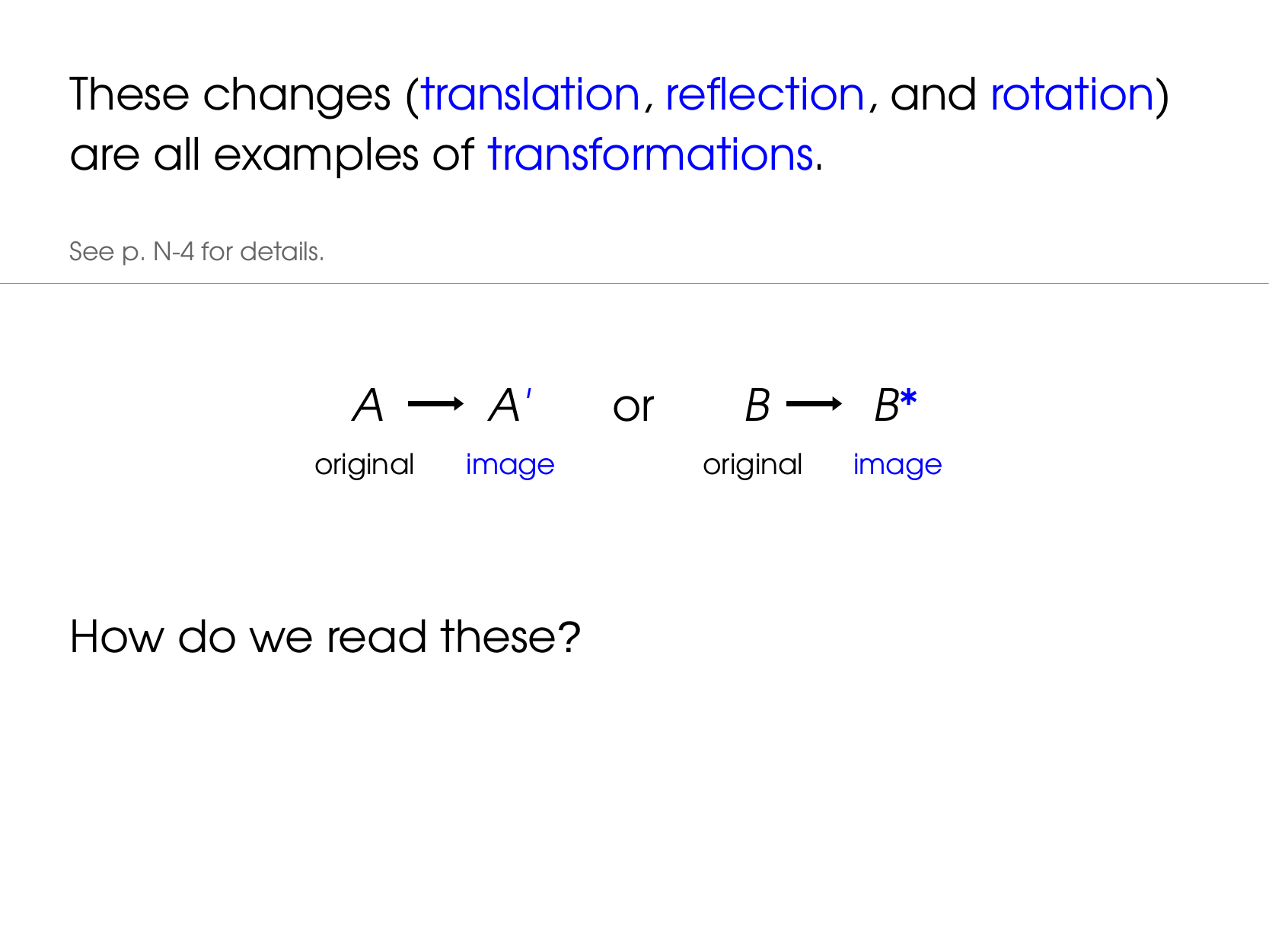

These changes (translation, reflection, and rotation) are all examples of transformations.
See p. N-4 for details.
A
A'
or
B
B*
original
image
original
image
How do we read these?